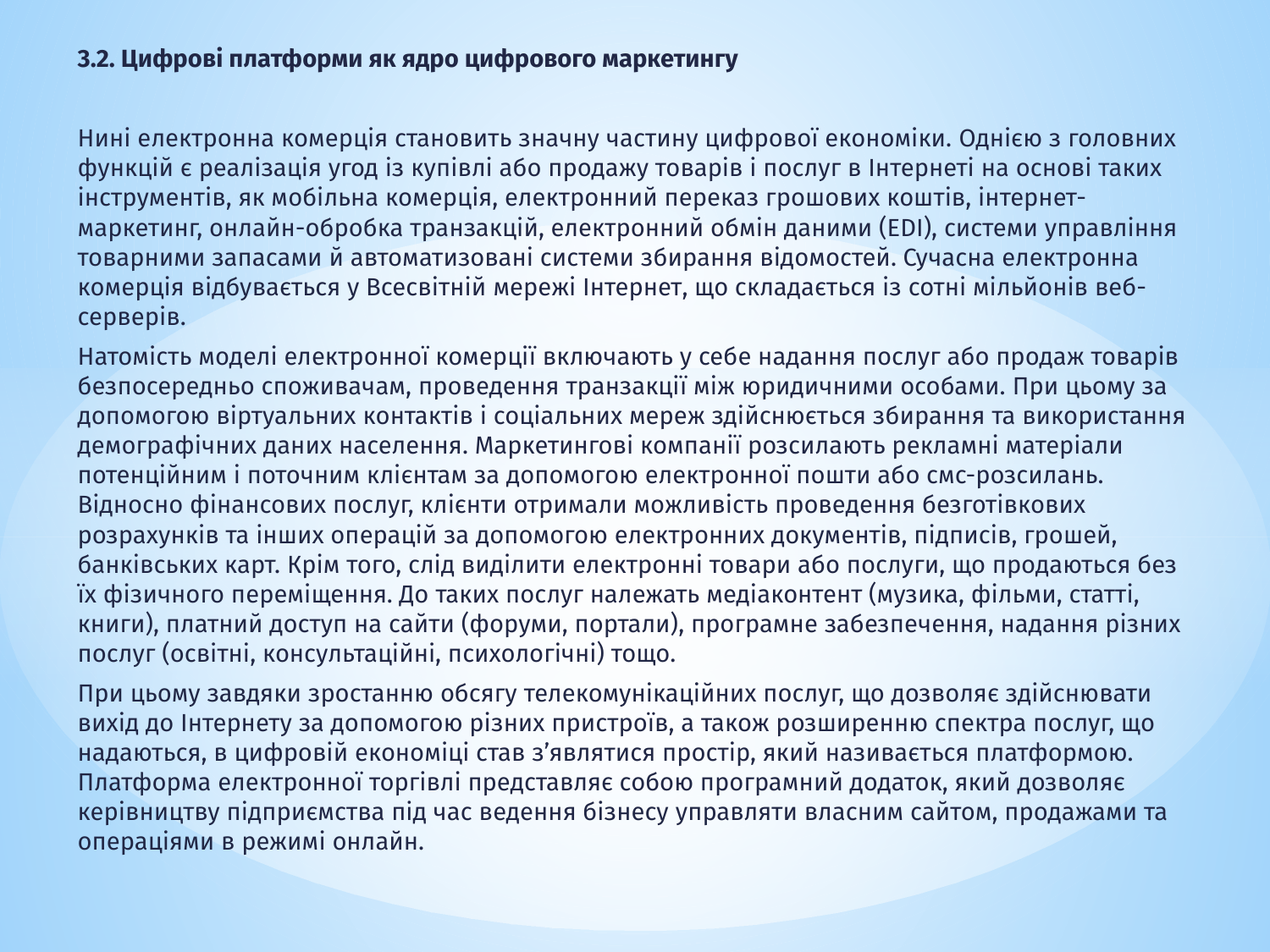

3.2. Цифрові платформи як ядро цифрового маркетингу

Нині електронна комерція становить значну частину цифрової економіки. Однією з головних функцій є реалізація угод із купівлі або продажу товарів і послуг в Інтернеті на основі таких інструментів, як мобільна комерція, електронний переказ грошових коштів, інтернет-маркетинг, онлайн-обробка транзакцій, електронний обмін даними (EDI), системи управління товарними запасами й автоматизовані системи збирання відомостей. Сучасна електронна комерція відбувається у Всесвітній мережі Інтернет, що складається із сотні мільйонів веб-серверів.
Натомість моделі електронної комерції включають у себе надання послуг або продаж товарів безпосередньо споживачам, проведення транзакції між юридичними особами. При цьому за допомогою віртуальних контактів і соціальних мереж здійснюється збирання та використання демографічних даних населення. Маркетингові компанії розсилають рекламні матеріали потенційним і поточним клієнтам за допомогою електронної пошти або смс-розсилань. Відносно фінансових послуг, клієнти отримали можливість проведення безготівкових розрахунків та інших операцій за допомогою електронних документів, підписів, грошей, банківських карт. Крім того, слід виділити електронні товари або послуги, що продаються без їх фізичного переміщення. До таких послуг належать медіаконтент (музика, фільми, статті, книги), платний доступ на сайти (форуми, портали), програмне забезпечення, надання різних послуг (освітні, консультаційні, психологічні) тощо.
При цьому завдяки зростанню обсягу телекомунікаційних послуг, що дозволяє здійснювати вихід до Інтернету за допомогою різних пристроїв, а також розширенню спектра послуг, що надаються, в цифровій економіці став з’являтися простір, який називається платформою. Платформа електронної торгівлі представляє собою програмний додаток, який дозволяє керівництву підприємства під час ведення бізнесу управляти власним сайтом, продажами та операціями в режимі онлайн.